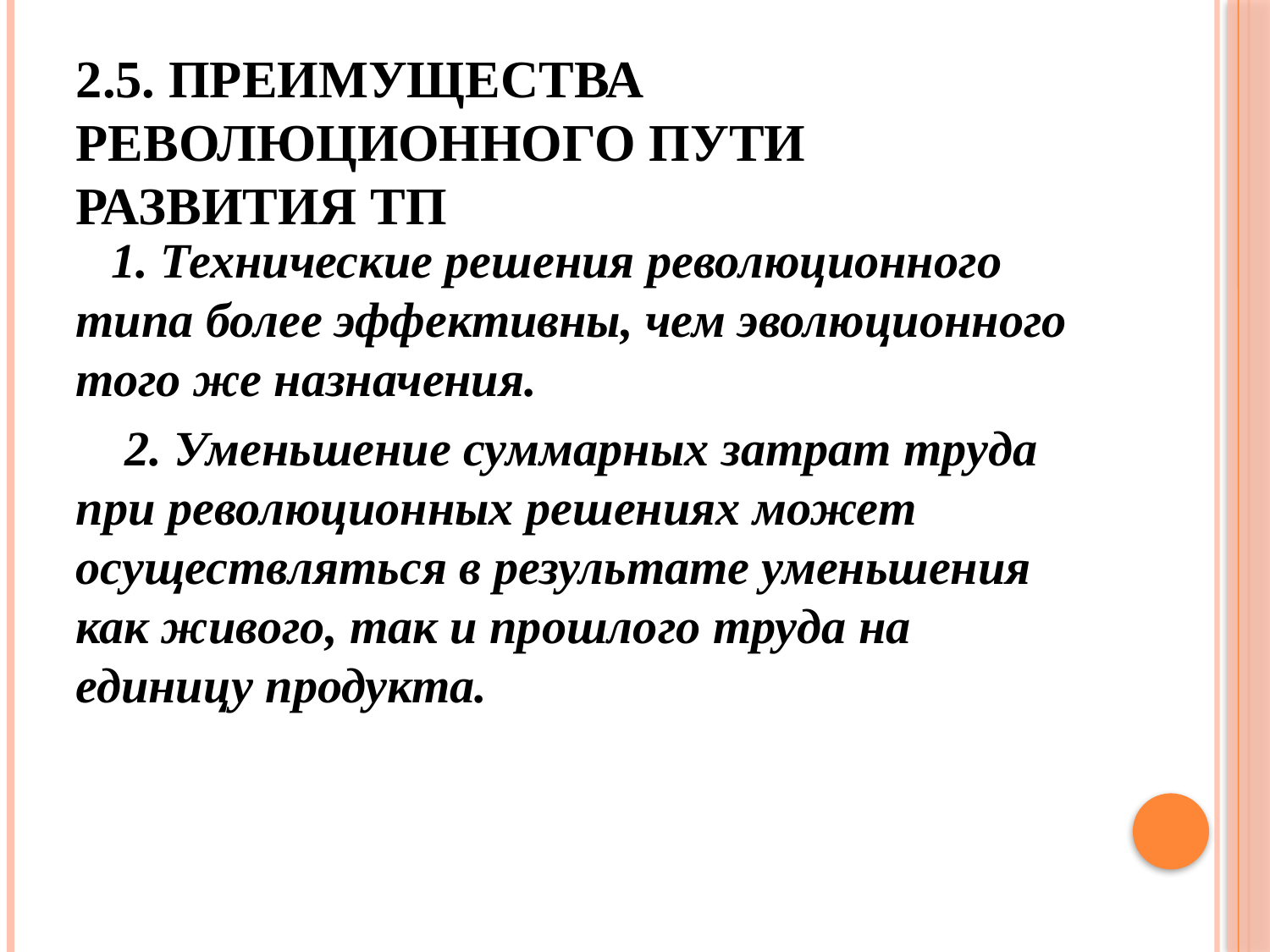

# 2.5. Преимущества революционного пути развития ТП
   1. Технические решения революционного типа более эффективны, чем эволюционного того же назначения.
    2. Уменьшение суммарных затрат труда при революционных решениях может осуществляться в результате уменьшения как живого, так и прошлого труда на единицу продукта.